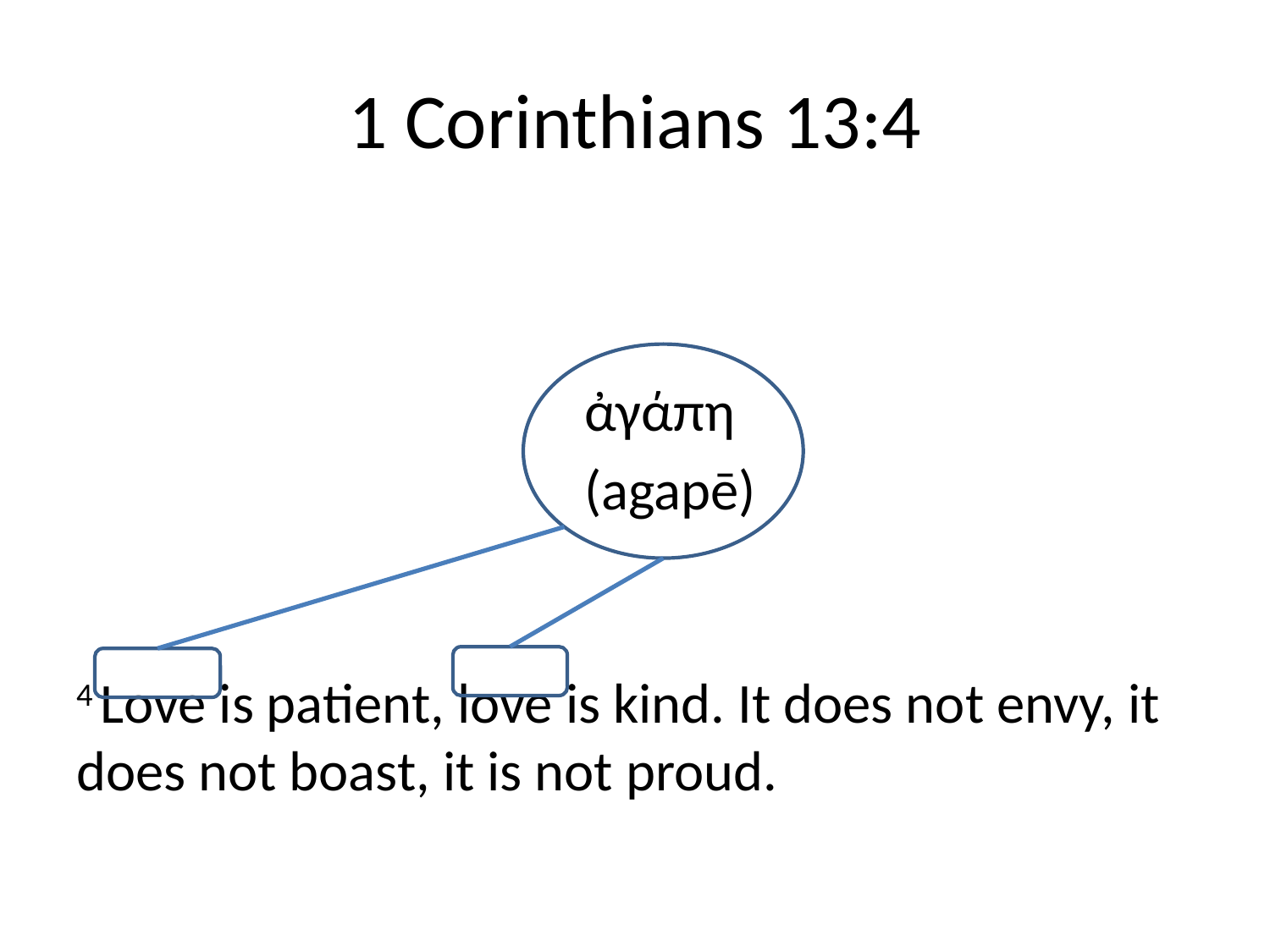

# 1 Corinthians 13:4

				ἀγάπη
				(agapē)

4 Love is patient, love is kind. It does not envy, it does not boast, it is not proud.